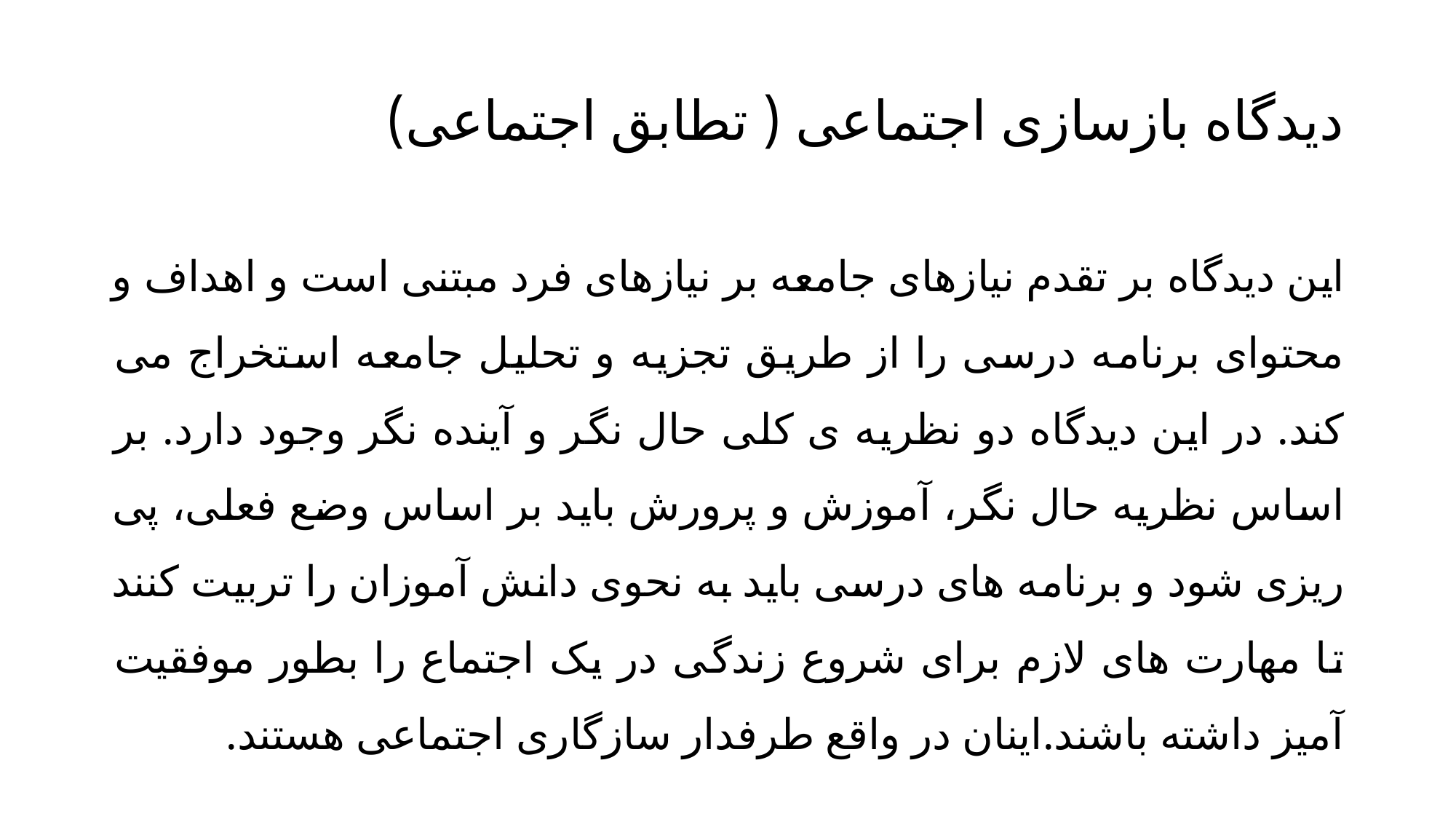

# دیدگاه بازسازی اجتماعی ( تطابق اجتماعی)
این دیدگاه بر تقدم نیازهای جامعه بر نیازهای فرد مبتنی است و اهداف و محتوای برنامه درسی را از طریق تجزیه و تحلیل جامعه استخراج می کند. در این دیدگاه دو نظریه ی کلی حال نگر و آینده نگر وجود دارد. بر اساس نظریه حال نگر، آموزش و پرورش باید بر اساس وضع فعلی، پی ریزی شود و برنامه های درسی باید به نحوی دانش آموزان را تربیت کنند تا مهارت های لازم برای شروع زندگی در یک اجتماع را بطور موفقیت آمیز داشته باشند.اینان در واقع طرفدار سازگاری اجتماعی هستند.